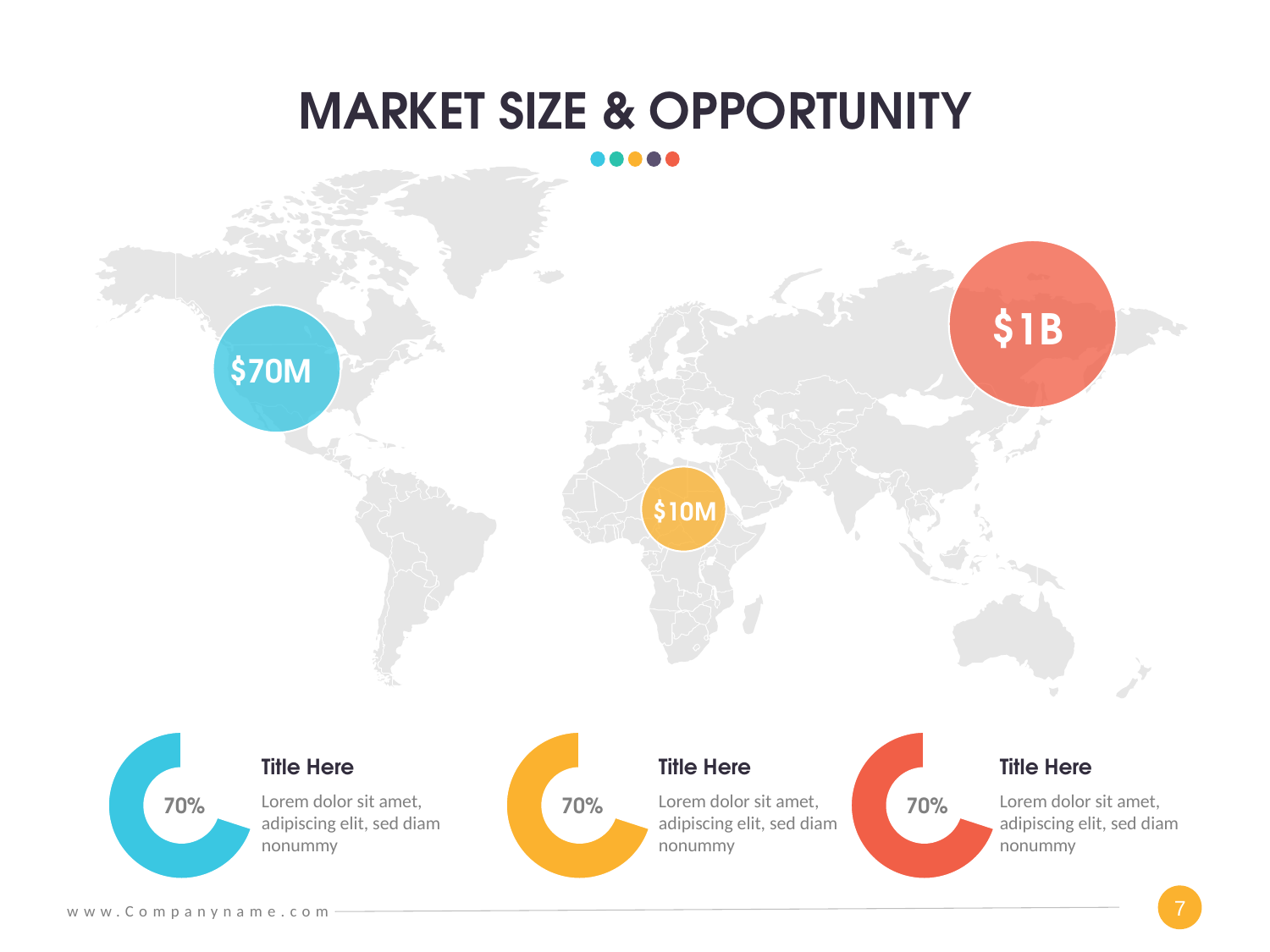

# MARKET Size & OPPORTUNITY

$1B

$70M

$10M

### Chart

| Category | Sales |
|---|---|
| 1st Qtr | 30.0 |
| 2nd Qtr | 70.0 |

### Chart

| Category | Sales |
|---|---|
| 1st Qtr | 30.0 |
| 2nd Qtr | 70.0 |

### Chart

| Category | Sales |
|---|---|
| 1st Qtr | 30.0 |
| 2nd Qtr | 70.0 |
Title Here
Title Here
Title Here
Lorem dolor sit amet, adipiscing elit, sed diam nonummy
Lorem dolor sit amet, adipiscing elit, sed diam nonummy
Lorem dolor sit amet, adipiscing elit, sed diam nonummy
70%
70%
70%